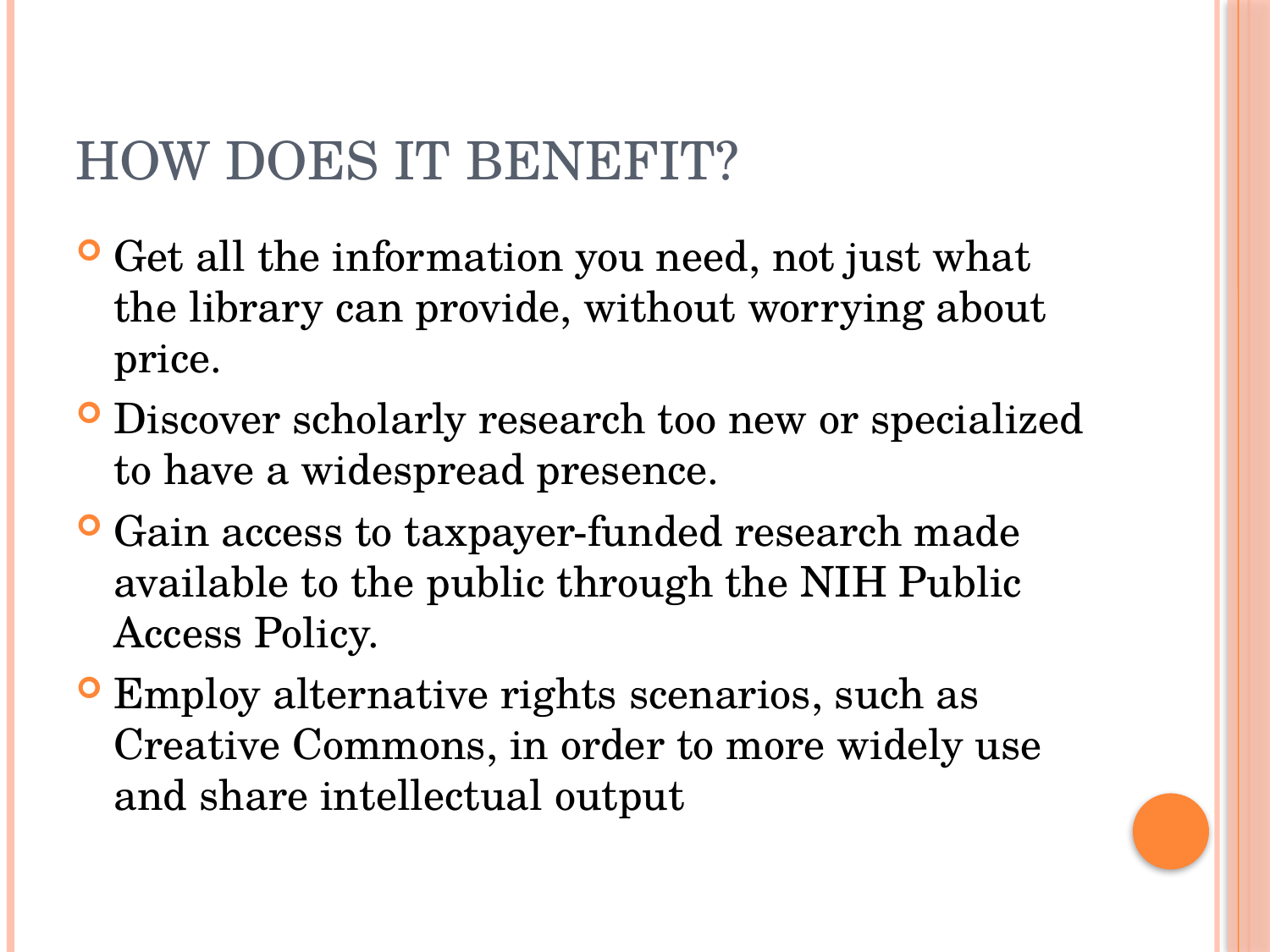

# HOW does it benefit?
Get all the information you need, not just what the library can provide, without worrying about price.
Discover scholarly research too new or specialized to have a widespread presence.
Gain access to taxpayer-funded research made available to the public through the NIH Public Access Policy.
Employ alternative rights scenarios, such as Creative Commons, in order to more widely use and share intellectual output